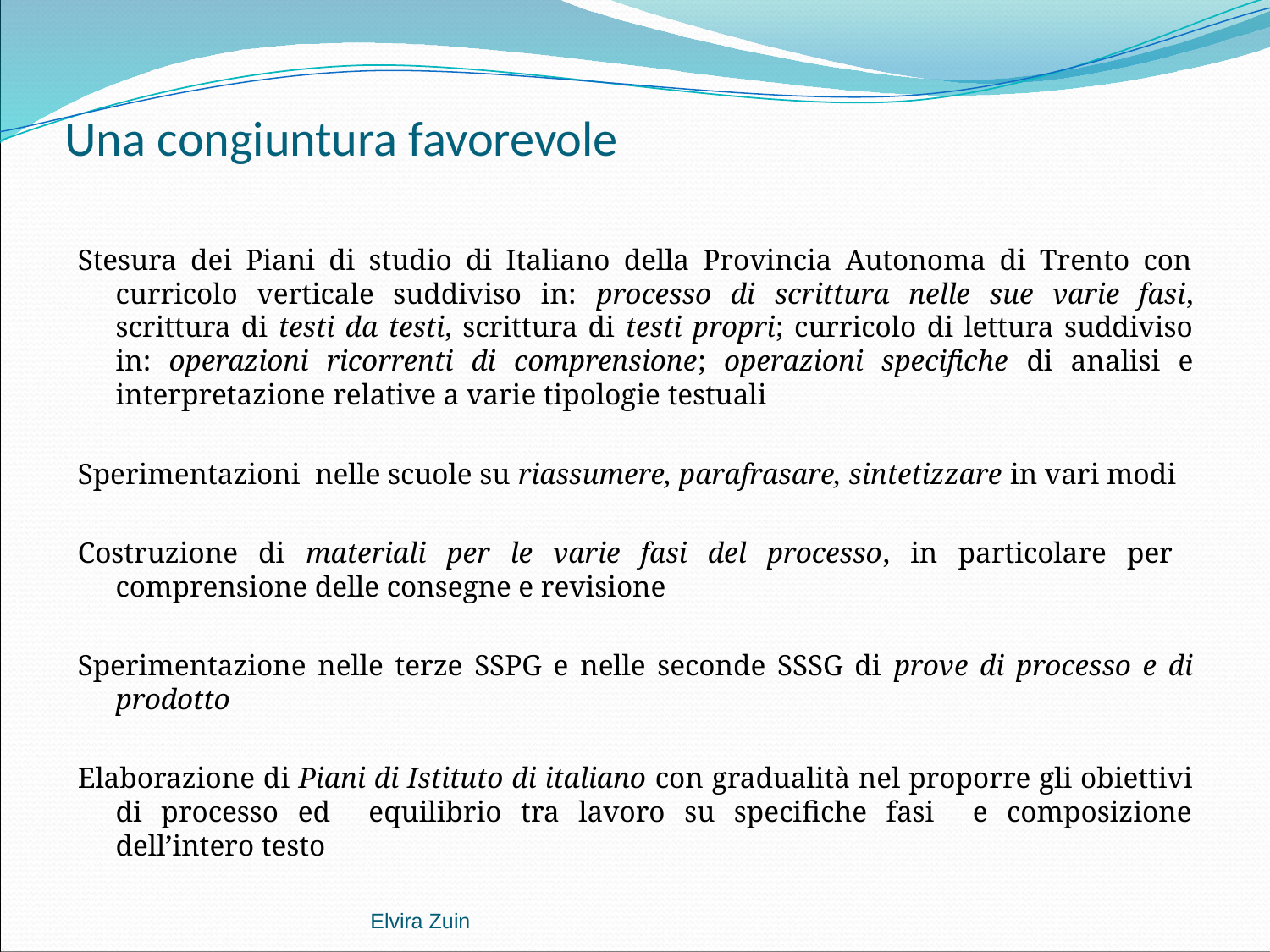

# Una congiuntura favorevole

Stesura dei Piani di studio di Italiano della Provincia Autonoma di Trento con curricolo verticale suddiviso in: processo di scrittura nelle sue varie fasi, scrittura di testi da testi, scrittura di testi propri; curricolo di lettura suddiviso in: operazioni ricorrenti di comprensione; operazioni specifiche di analisi e interpretazione relative a varie tipologie testuali

Sperimentazioni  nelle scuole su riassumere, parafrasare, sintetizzare in vari modi

Costruzione di materiali per le varie fasi del processo, in particolare per  comprensione delle consegne e revisione

Sperimentazione nelle terze SSPG e nelle seconde SSSG di prove di processo e di prodotto

Elaborazione di Piani di Istituto di italiano con gradualità nel proporre gli obiettivi di processo ed  equilibrio tra lavoro su specifiche fasi  e composizione dell’intero testo

Elvira Zuin